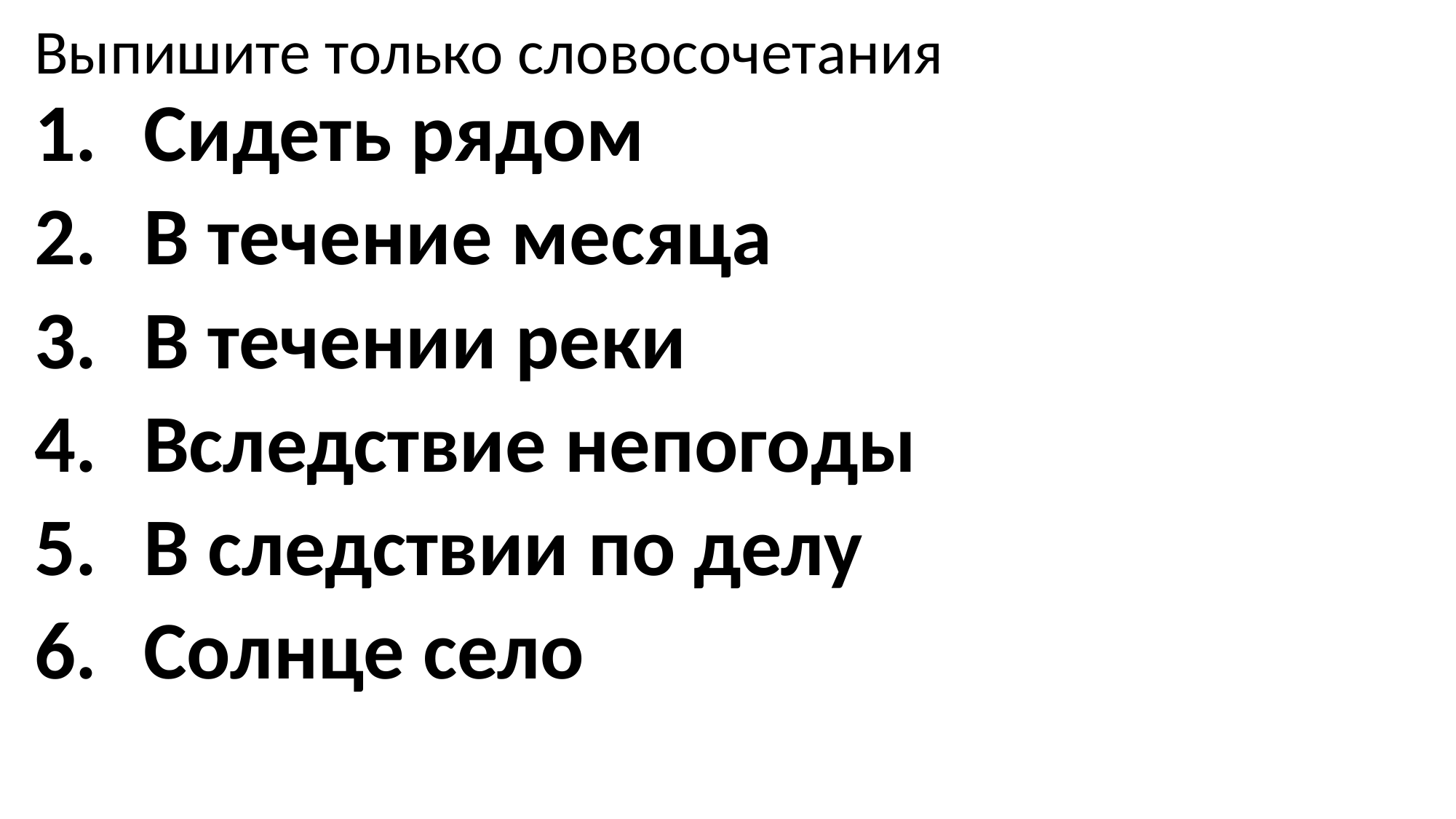

# Выпишите только словосочетания
Сидеть рядом
В течение месяца
В течении реки
Вследствие непогоды
В следствии по делу
Солнце село